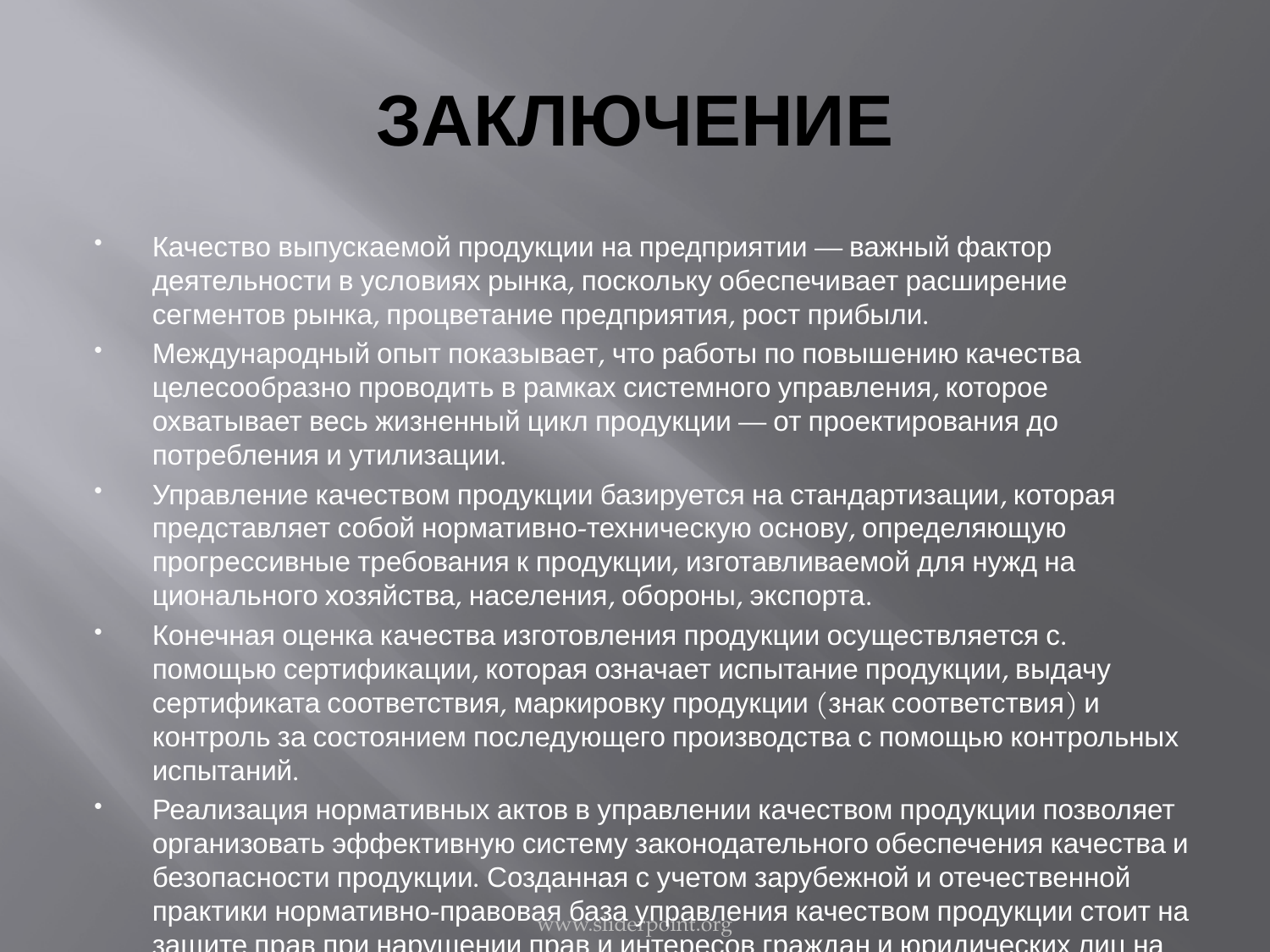

# ЗАКЛЮЧЕНИЕ
Качество выпускаемой продукции на предприятии — важный фактор деятельности в условиях рынка, по­скольку обеспечивает расширение сегментов рынка, процветание предприятия, рост прибыли.
Международный опыт показывает, что работы по повышению качества целесообразно проводить в рам­ках системного управления, которое охватывает весь жизненный цикл продукции — от проектирования до потребления и утилизации.
Управление качеством продукции базируется на стан­дартизации, которая представляет собой нормативно-техническую основу, определяющую прогрессивные требования к продукции, изготавливаемой для нужд на­ционального хозяйства, населения, обороны, экспорта.
Конечная оценка качества изготовления продукции осуществляется с. помощью сертификации, которая означает испытание продукции, выдачу сертификата соответствия, маркировку продукции (знак соответст­вия) и контроль за состоянием последующего произ­водства с помощью контрольных испытаний.
Реализация нормативных актов в управлении качест­вом продукции позволяет организовать эффективную систему законодательного обеспечения качества и безопасности продукции. Созданная с учетом зару­бежной и отечественной практики нормативно-правовая база управления качеством продукции стоит на защите прав при нарушении прав и интересов гра­ждан и юридических лиц на территории РБ.
www.sliderpoint.org